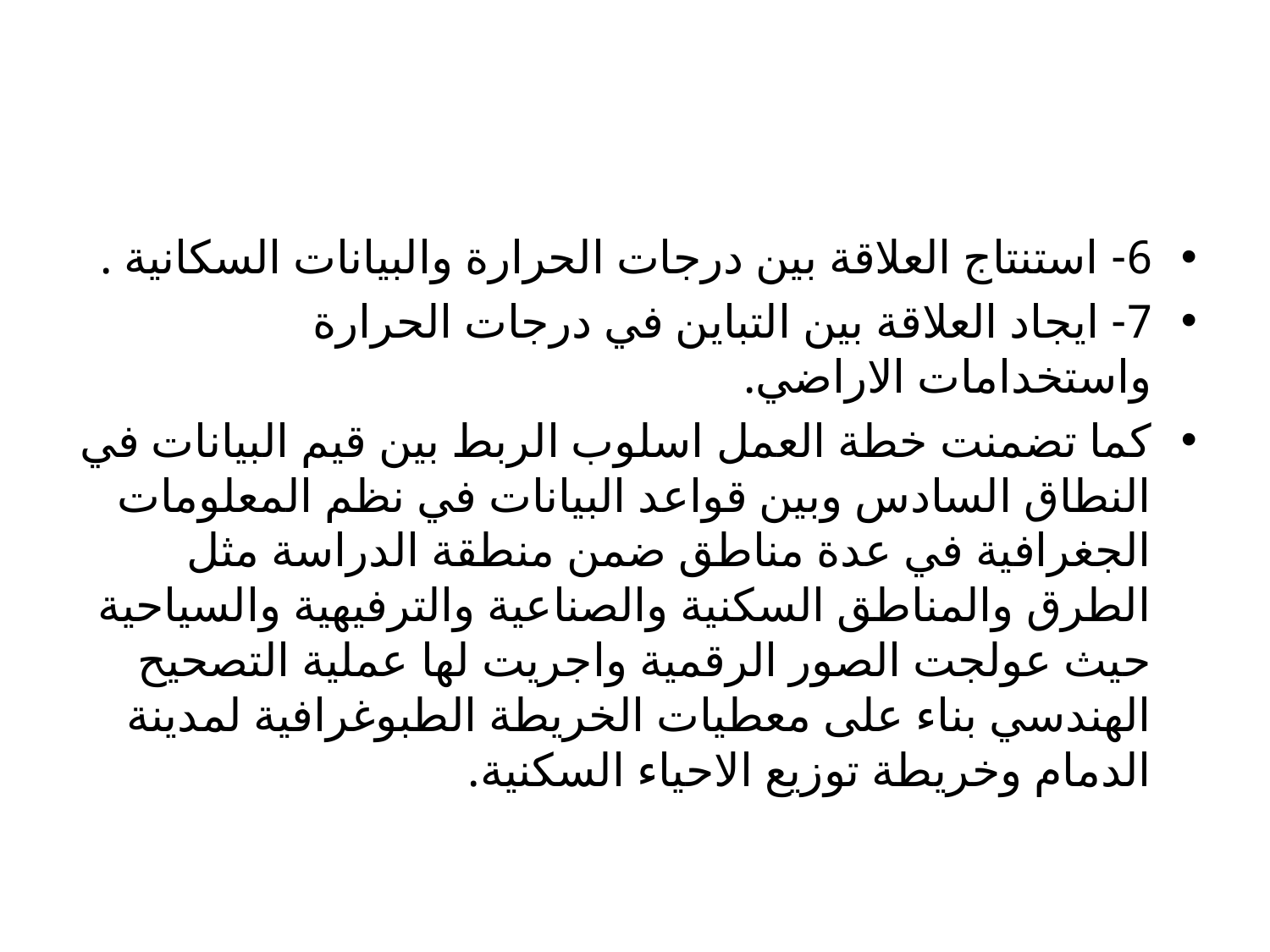

6- استنتاج العلاقة بين درجات الحرارة والبيانات السكانية .
7- ايجاد العلاقة بين التباين في درجات الحرارة واستخدامات الاراضي.
كما تضمنت خطة العمل اسلوب الربط بين قيم البيانات في النطاق السادس وبين قواعد البيانات في نظم المعلومات الجغرافية في عدة مناطق ضمن منطقة الدراسة مثل الطرق والمناطق السكنية والصناعية والترفيهية والسياحية حيث عولجت الصور الرقمية واجريت لها عملية التصحيح الهندسي بناء على معطيات الخريطة الطبوغرافية لمدينة الدمام وخريطة توزيع الاحياء السكنية.